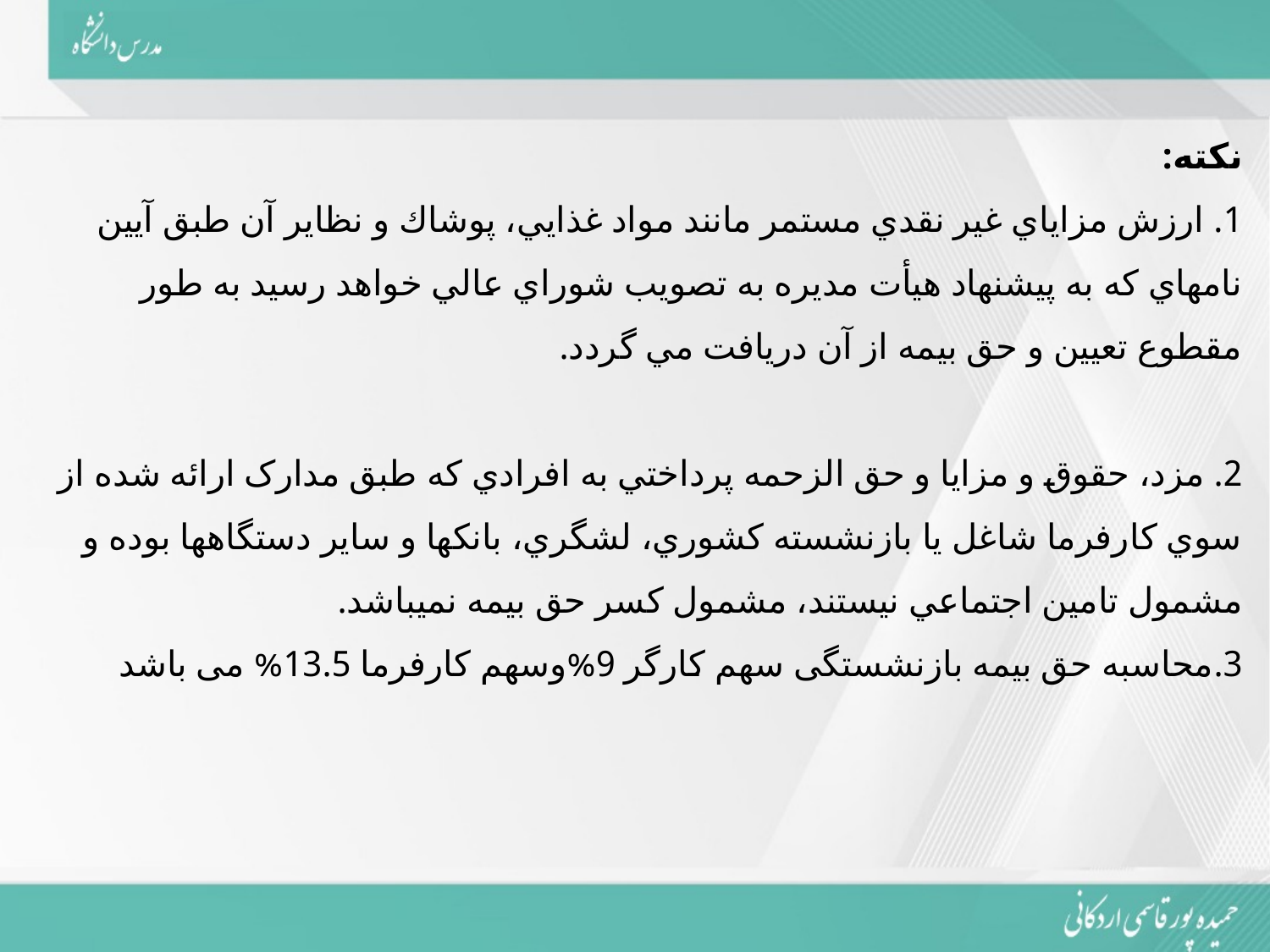

نکته:
1. ارزش مزاياي غير نقدي مستمر مانند مواد غذايي، پوشاك و نظاير آن طبق آيين نامه­اي که به پيشنهاد هيأت مديره به تصويب شوراي عالي خواهد رسيد به طور مقطوع تعيين و حق بيمه از آن دريافت مي گردد.

2. مزد، حقوق و مزايا و حق الزحمه پرداختي به افرادي که طبق مدارک ارائه شده از سوي کارفرما شاغل يا بازنشسته کشوري، لشگري، بانکها و ساير دستگاهها بوده و مشمول تامين اجتماعي نيستند، مشمول کسر حق بيمه نمي­باشد.
3.محاسبه حق بیمه بازنشستگی سهم کارگر 9%وسهم کارفرما 13.5% می باشد
#